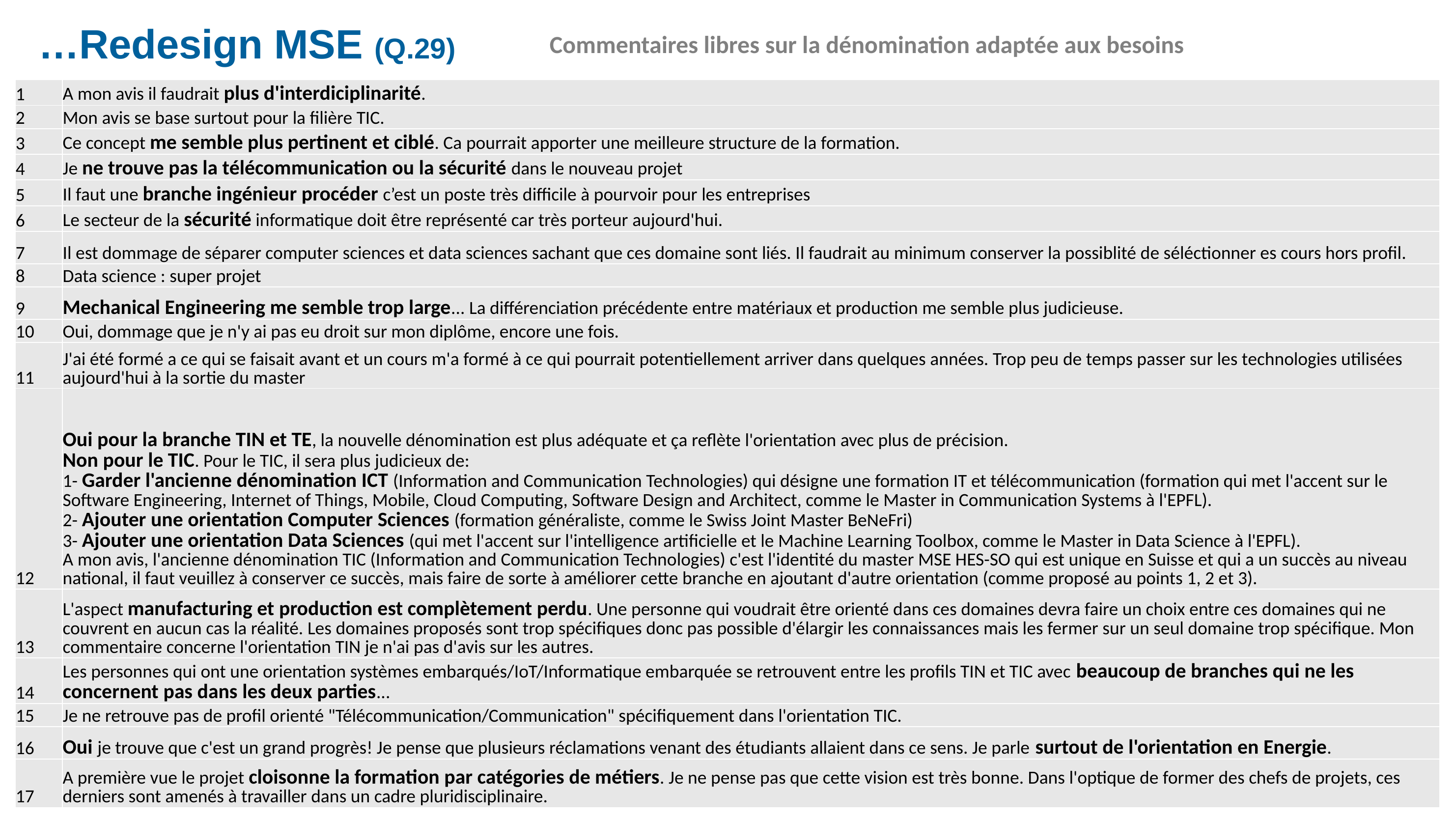

# …Redesign MSE (Q.29)
Commentaires libres sur la dénomination adaptée aux besoins
| 1 | A mon avis il faudrait plus d'interdiciplinarité. |
| --- | --- |
| 2 | Mon avis se base surtout pour la filière TIC. |
| 3 | Ce concept me semble plus pertinent et ciblé. Ca pourrait apporter une meilleure structure de la formation. |
| 4 | Je ne trouve pas la télécommunication ou la sécurité dans le nouveau projet |
| 5 | Il faut une branche ingénieur procéder c’est un poste très difficile à pourvoir pour les entreprises |
| 6 | Le secteur de la sécurité informatique doit être représenté car très porteur aujourd'hui. |
| 7 | Il est dommage de séparer computer sciences et data sciences sachant que ces domaine sont liés. Il faudrait au minimum conserver la possiblité de séléctionner es cours hors profil. |
| 8 | Data science : super projet |
| 9 | Mechanical Engineering me semble trop large... La différenciation précédente entre matériaux et production me semble plus judicieuse. |
| 10 | Oui, dommage que je n'y ai pas eu droit sur mon diplôme, encore une fois. |
| 11 | J'ai été formé a ce qui se faisait avant et un cours m'a formé à ce qui pourrait potentiellement arriver dans quelques années. Trop peu de temps passer sur les technologies utilisées aujourd'hui à la sortie du master |
| 12 | Oui pour la branche TIN et TE, la nouvelle dénomination est plus adéquate et ça reflète l'orientation avec plus de précision. Non pour le TIC. Pour le TIC, il sera plus judicieux de: 1- Garder l'ancienne dénomination ICT (Information and Communication Technologies) qui désigne une formation IT et télécommunication (formation qui met l'accent sur le Software Engineering, Internet of Things, Mobile, Cloud Computing, Software Design and Architect, comme le Master in Communication Systems à l'EPFL). 2- Ajouter une orientation Computer Sciences (formation généraliste, comme le Swiss Joint Master BeNeFri) 3- Ajouter une orientation Data Sciences (qui met l'accent sur l'intelligence artificielle et le Machine Learning Toolbox, comme le Master in Data Science à l'EPFL). A mon avis, l'ancienne dénomination TIC (Information and Communication Technologies) c'est l'identité du master MSE HES-SO qui est unique en Suisse et qui a un succès au niveau national, il faut veuillez à conserver ce succès, mais faire de sorte à améliorer cette branche en ajoutant d'autre orientation (comme proposé au points 1, 2 et 3). |
| 13 | L'aspect manufacturing et production est complètement perdu. Une personne qui voudrait être orienté dans ces domaines devra faire un choix entre ces domaines qui ne couvrent en aucun cas la réalité. Les domaines proposés sont trop spécifiques donc pas possible d'élargir les connaissances mais les fermer sur un seul domaine trop spécifique. Mon commentaire concerne l'orientation TIN je n'ai pas d'avis sur les autres. |
| 14 | Les personnes qui ont une orientation systèmes embarqués/IoT/Informatique embarquée se retrouvent entre les profils TIN et TIC avec beaucoup de branches qui ne les concernent pas dans les deux parties... |
| 15 | Je ne retrouve pas de profil orienté "Télécommunication/Communication" spécifiquement dans l'orientation TIC. |
| 16 | Oui je trouve que c'est un grand progrès! Je pense que plusieurs réclamations venant des étudiants allaient dans ce sens. Je parle surtout de l'orientation en Energie. |
| 17 | A première vue le projet cloisonne la formation par catégories de métiers. Je ne pense pas que cette vision est très bonne. Dans l'optique de former des chefs de projets, ces derniers sont amenés à travailler dans un cadre pluridisciplinaire. |